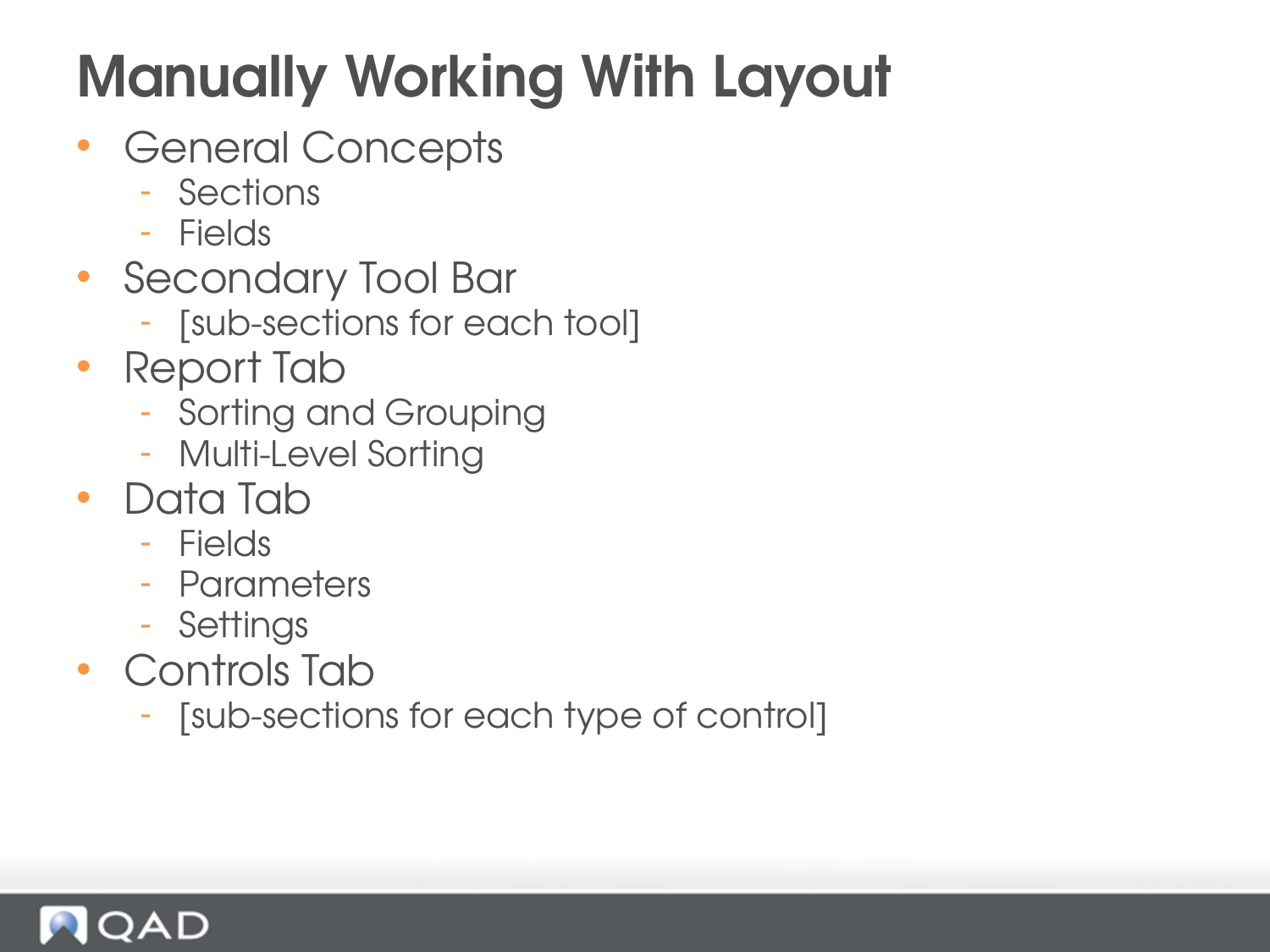

# Manually Working With Layout
General Concepts
Sections
Fields
Secondary Tool Bar
[sub-sections for each tool]
Report Tab
Sorting and Grouping
Multi-Level Sorting
Data Tab
Fields
Parameters
Settings
Controls Tab
[sub-sections for each type of control]